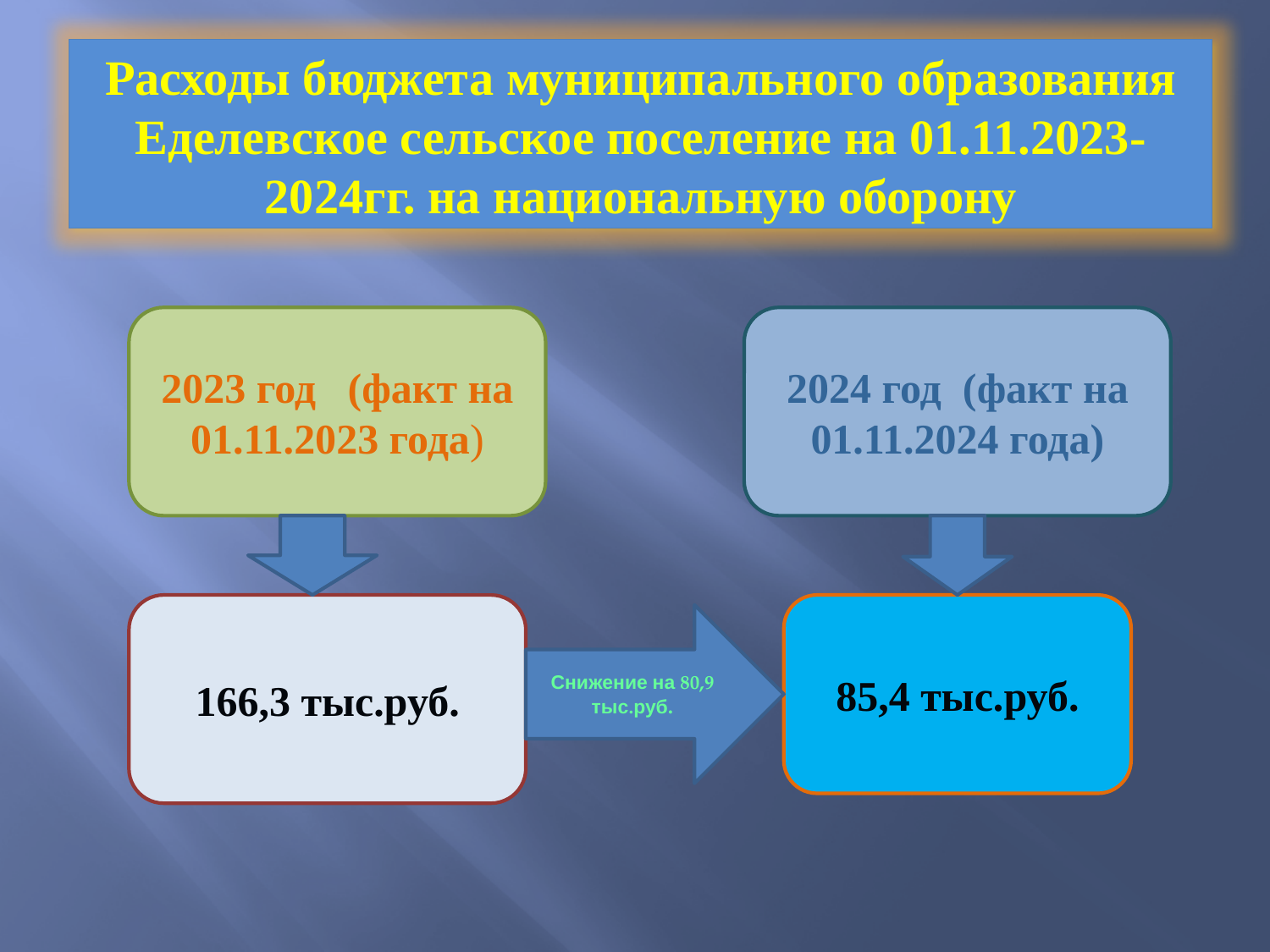

Расходы бюджета муниципального образования Еделевское сельское поселение на 01.11.2023-2024гг. на национальную оборону
2023 год   (факт на 01.11.2023 года)
2024 год  (факт на 01.11.2024 года)

166,3 тыс.руб.
85,4 тыс.руб.
Снижение на 80,9 тыс.руб.